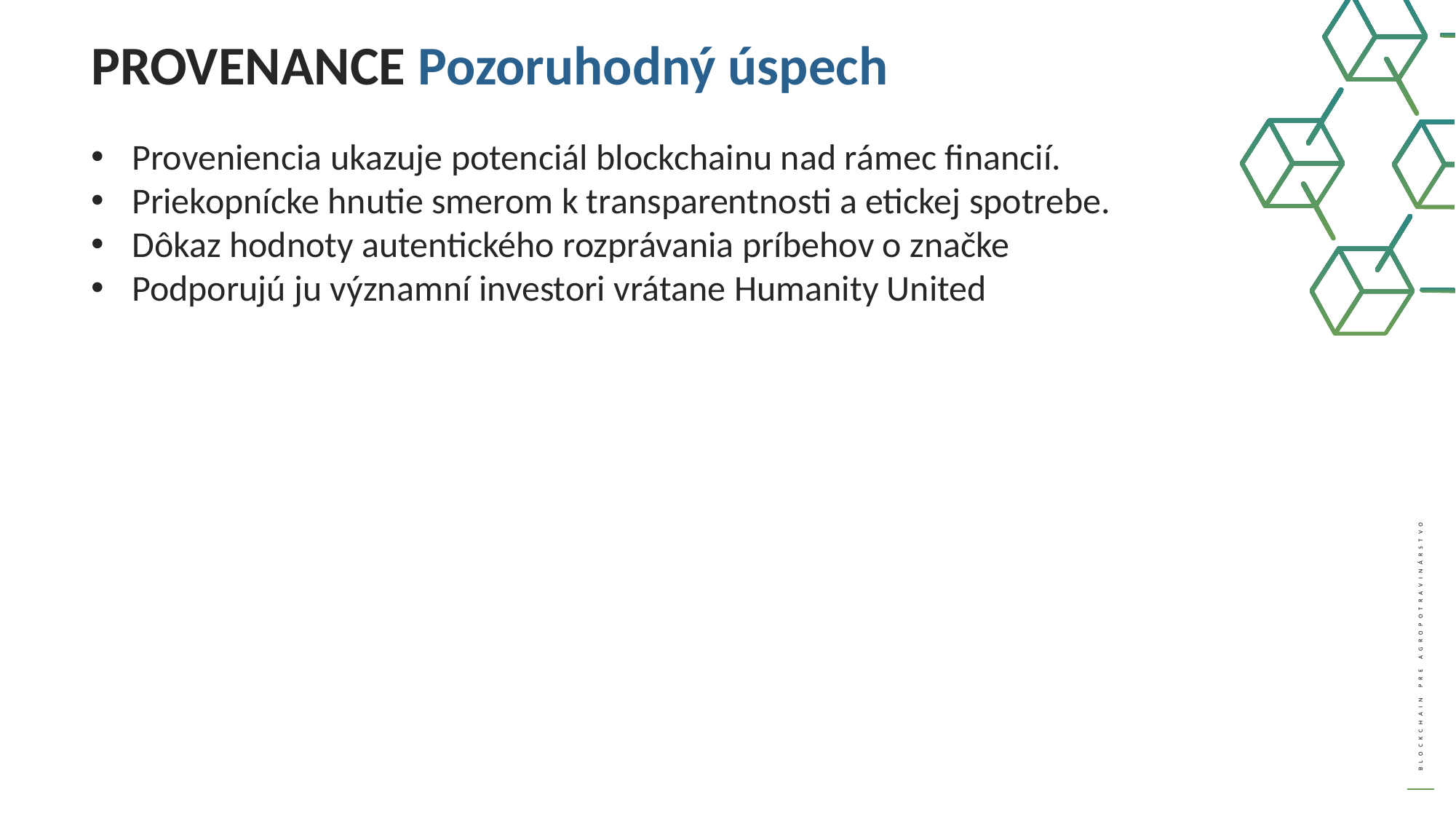

PROVENANCE Pozoruhodný úspech

Proveniencia ukazuje potenciál blockchainu nad rámec financií.
Priekopnícke hnutie smerom k transparentnosti a etickej spotrebe.
Dôkaz hodnoty autentického rozprávania príbehov o značke
Podporujú ju významní investori vrátane Humanity United